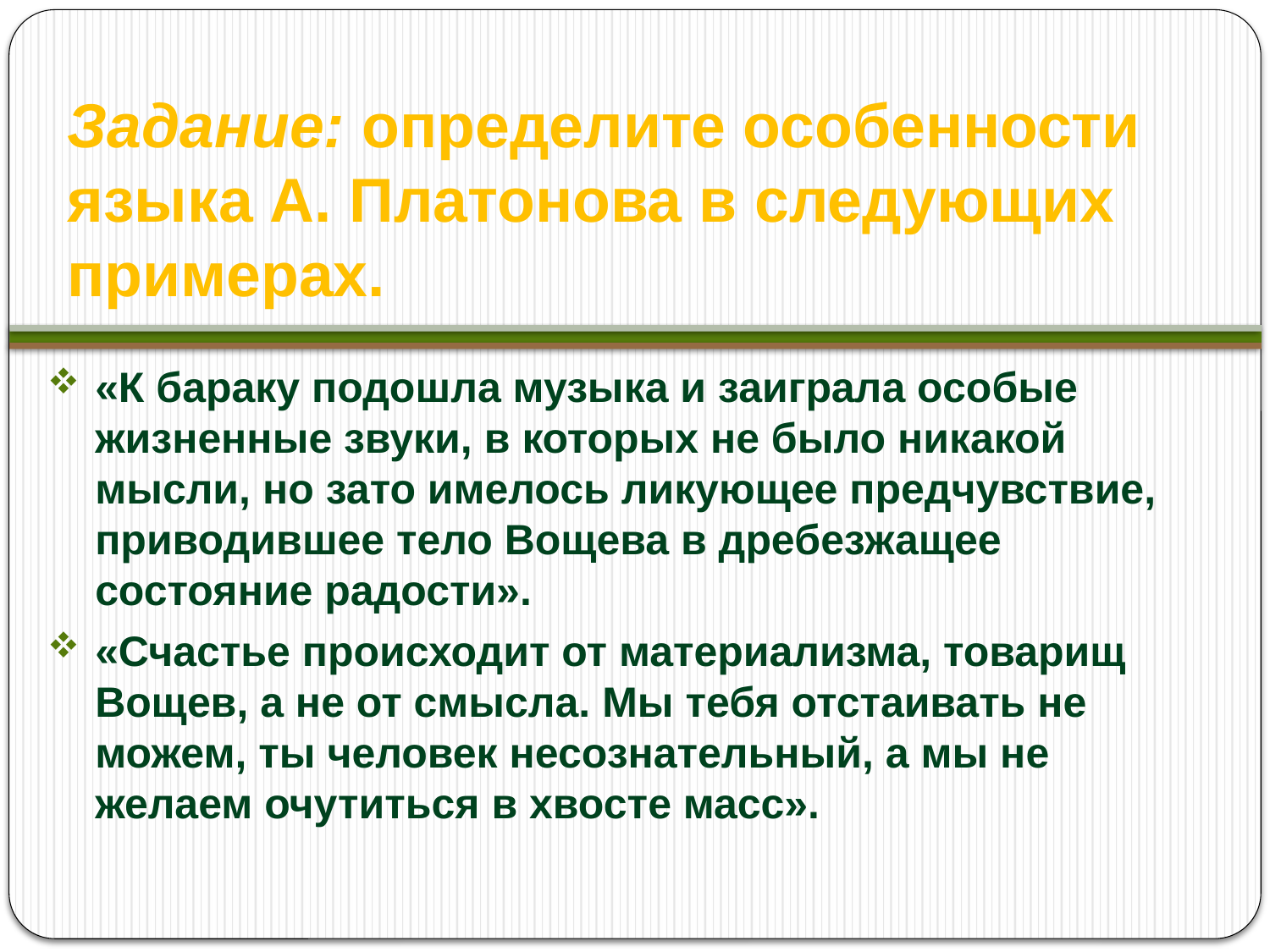

# Задание: определите особенности языка А. Платонова в следующих примерах.
«К бараку подошла музыка и заиграла особые жизненные звуки, в которых не было никакой мысли, но зато имелось ликующее предчувствие, приводившее тело Вощева в дребезжащее состояние радости».
«Счастье происходит от материализма, товарищ Вощев, а не от смысла. Мы тебя отстаивать не можем, ты человек несознательный, а мы не желаем очутиться в хвосте масс».